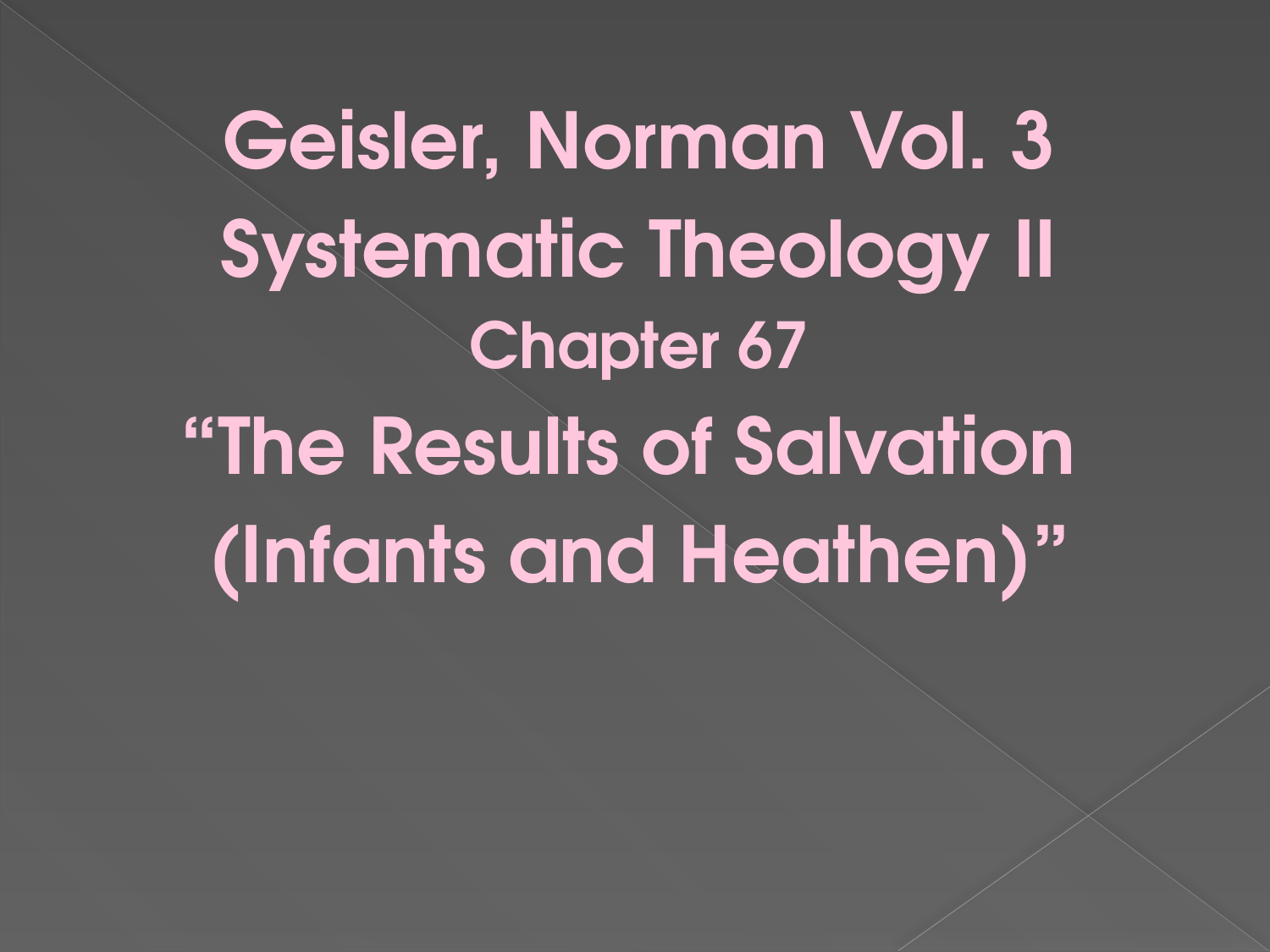

Geisler, Norman Vol. 3
Systematic Theology II
Chapter 67
“The Results of Salvation
(Infants and Heathen)”